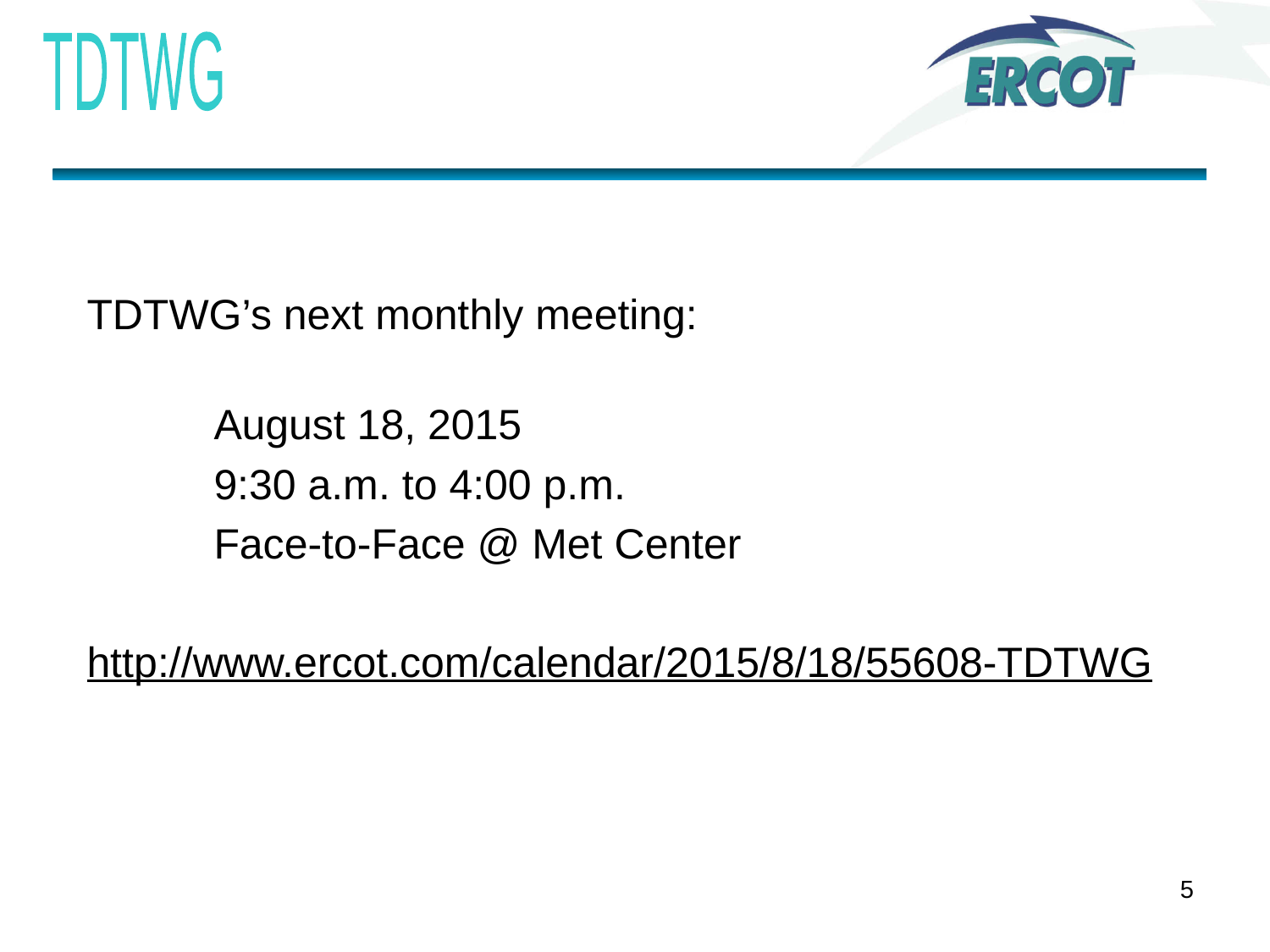

TDTWG’s next monthly meeting:
	August 18, 2015
	9:30 a.m. to 4:00 p.m.
	Face-to-Face @ Met Center

http://www.ercot.com/calendar/2015/8/18/55608-TDTWG

.

5